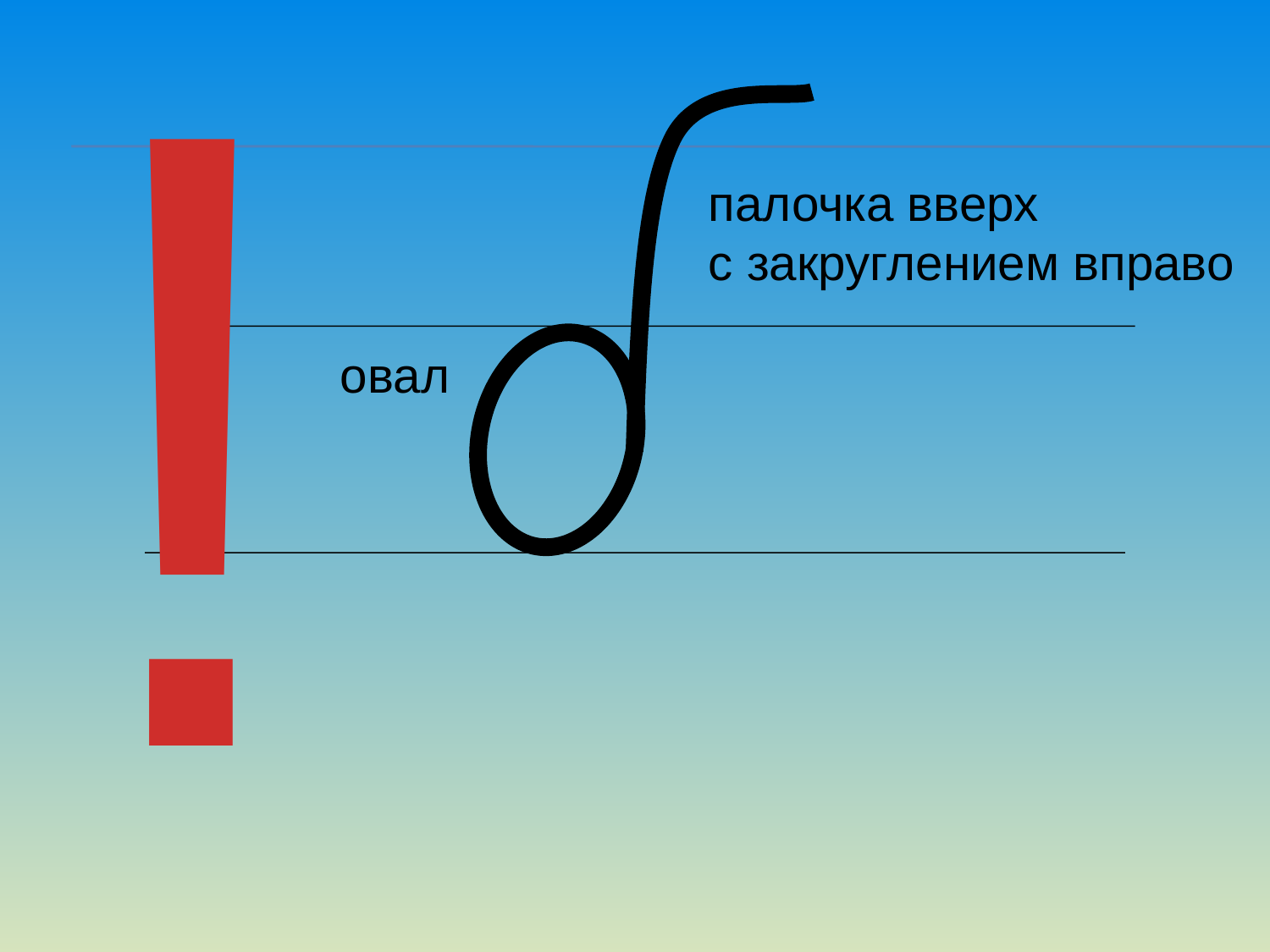

!

палочка вверх
с закруглением вправо

овал